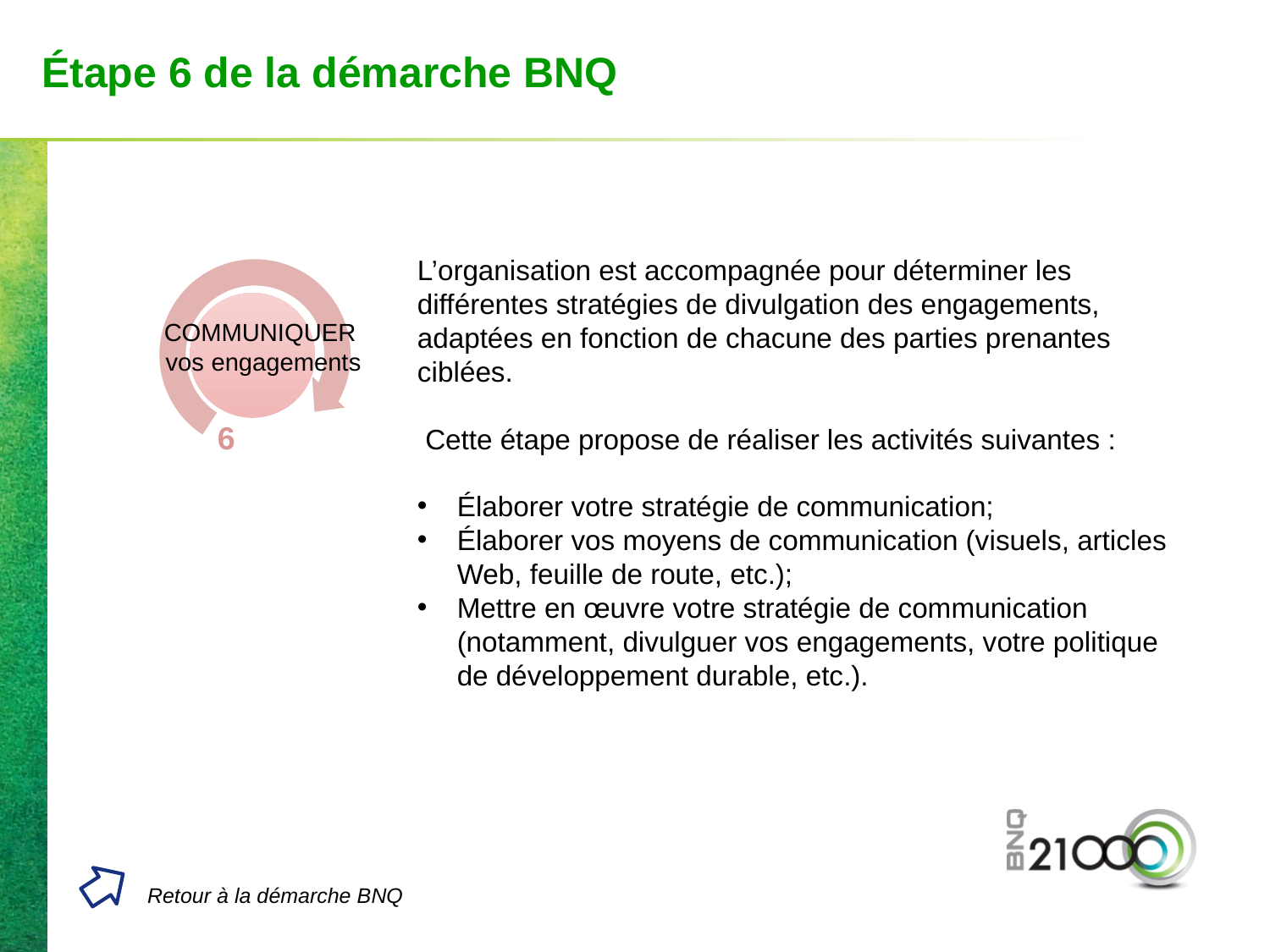

# Étape 6 de la démarche BNQ
L’organisation est accompagnée pour déterminer les différentes stratégies de divulgation des engagements, adaptées en fonction de chacune des parties prenantes ciblées.

 Cette étape propose de réaliser les activités suivantes :

Élaborer votre stratégie de communication;
Élaborer vos moyens de communication (visuels, articles Web, feuille de route, etc.);
Mettre en œuvre votre stratégie de communication (notamment, divulguer vos engagements, votre politique de développement durable, etc.).

COMMUNIQUER
 vos engagements
6

Retour à la démarche BNQ